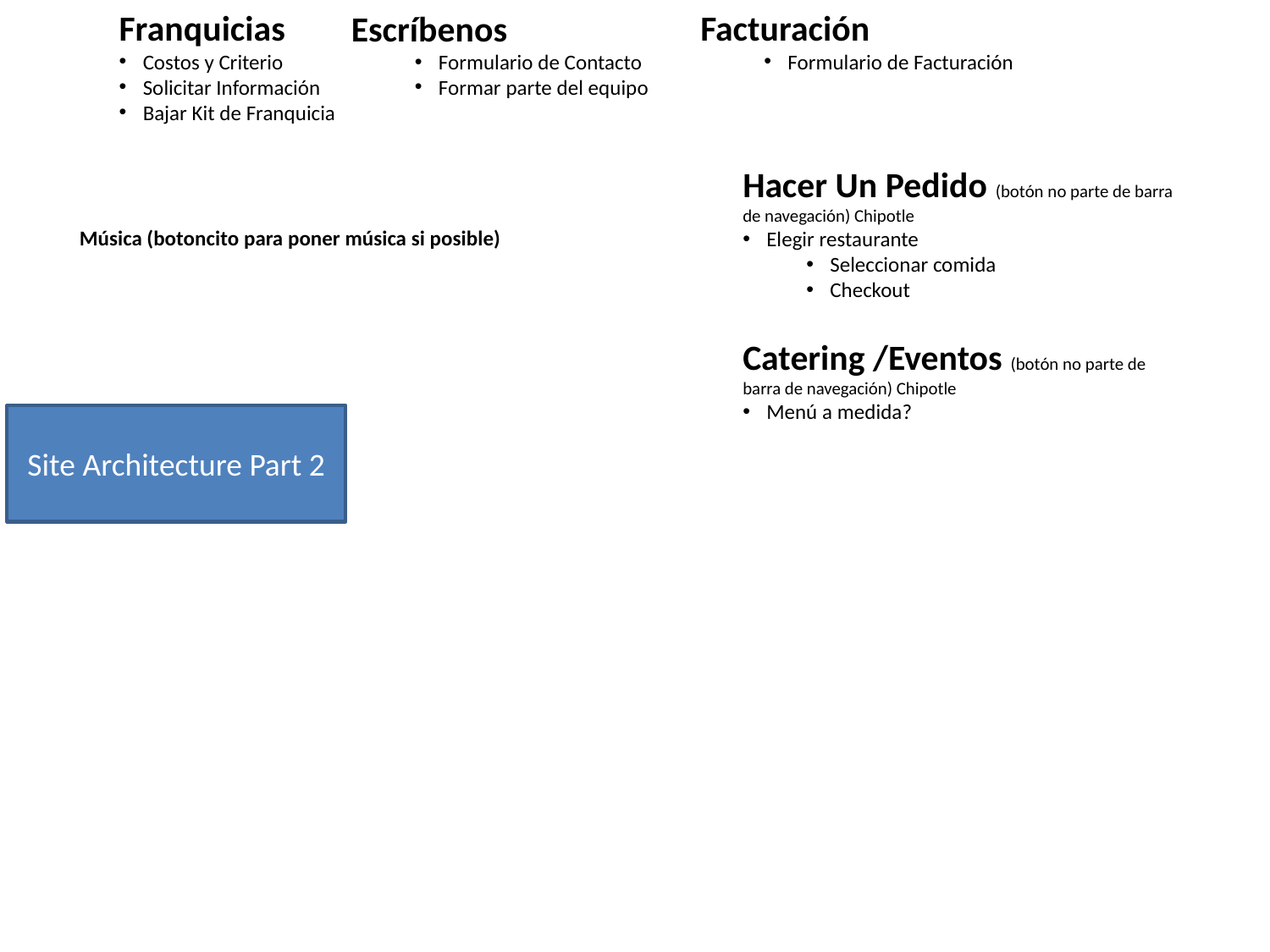

Franquicias
Costos y Criterio
Solicitar Información
Bajar Kit de Franquicia

Escríbenos
Formulario de Contacto
Formar parte del equipo
Facturación
Formulario de Facturación
Hacer Un Pedido (botón no parte de barra de navegación) Chipotle
Elegir restaurante
Seleccionar comida
Checkout
Música (botoncito para poner música si posible)
Catering /Eventos (botón no parte de barra de navegación) Chipotle
Menú a medida?
Site Architecture Part 2